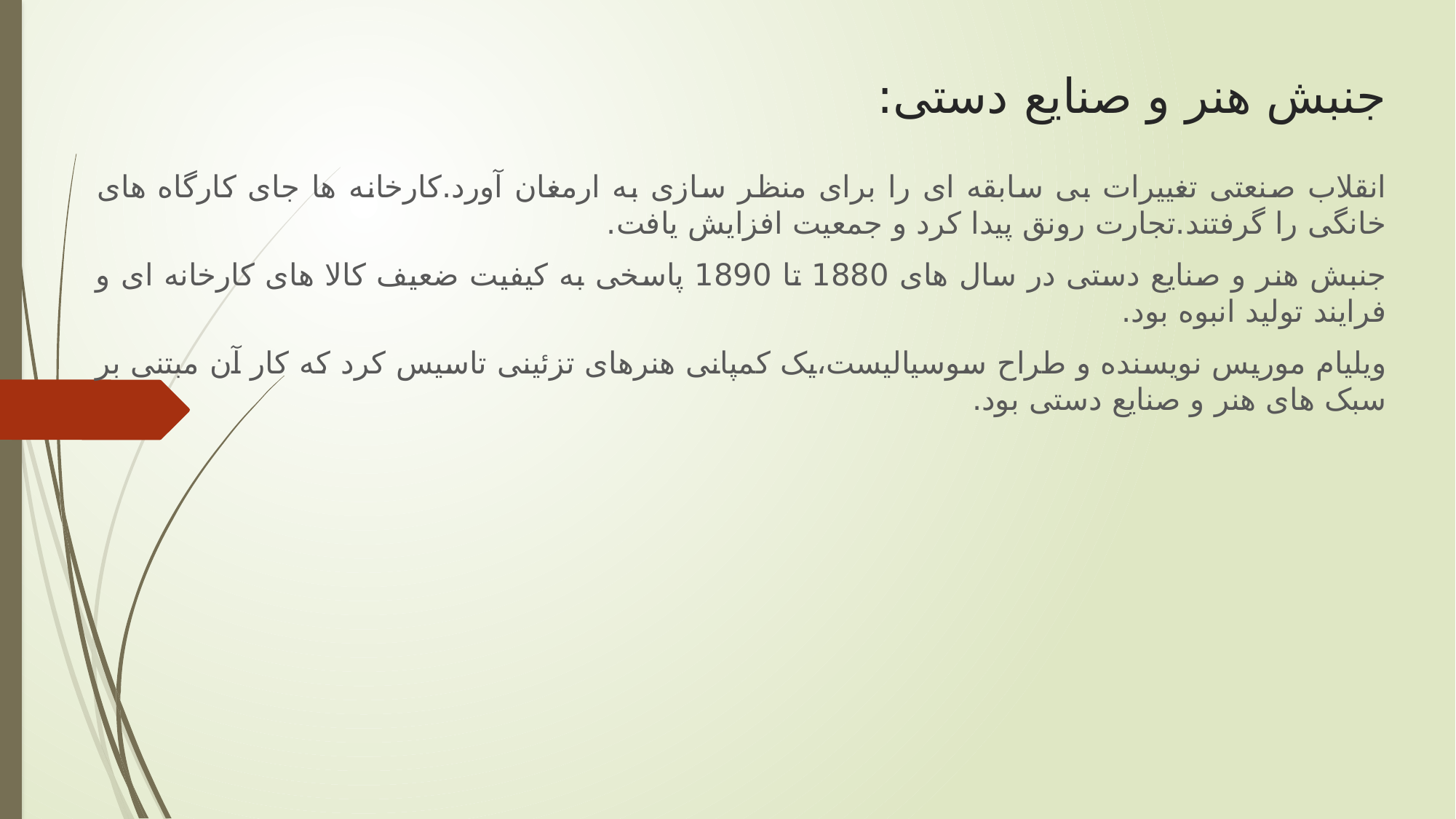

# جنبش هنر و صنایع دستی:
انقلاب صنعتی تغییرات بی سابقه ای را برای منظر سازی به ارمغان آورد.کارخانه ها جای کارگاه های خانگی را گرفتند.تجارت رونق پیدا کرد و جمعیت افزایش یافت.
جنبش هنر و صنایع دستی در سال های 1880 تا 1890 پاسخی به کیفیت ضعیف کالا های کارخانه ای و فرایند تولید انبوه بود.
ویلیام موریس نویسنده و طراح سوسیالیست،یک کمپانی هنرهای تزئینی تاسیس کرد که کار آن مبتنی بر سبک های هنر و صنایع دستی بود.